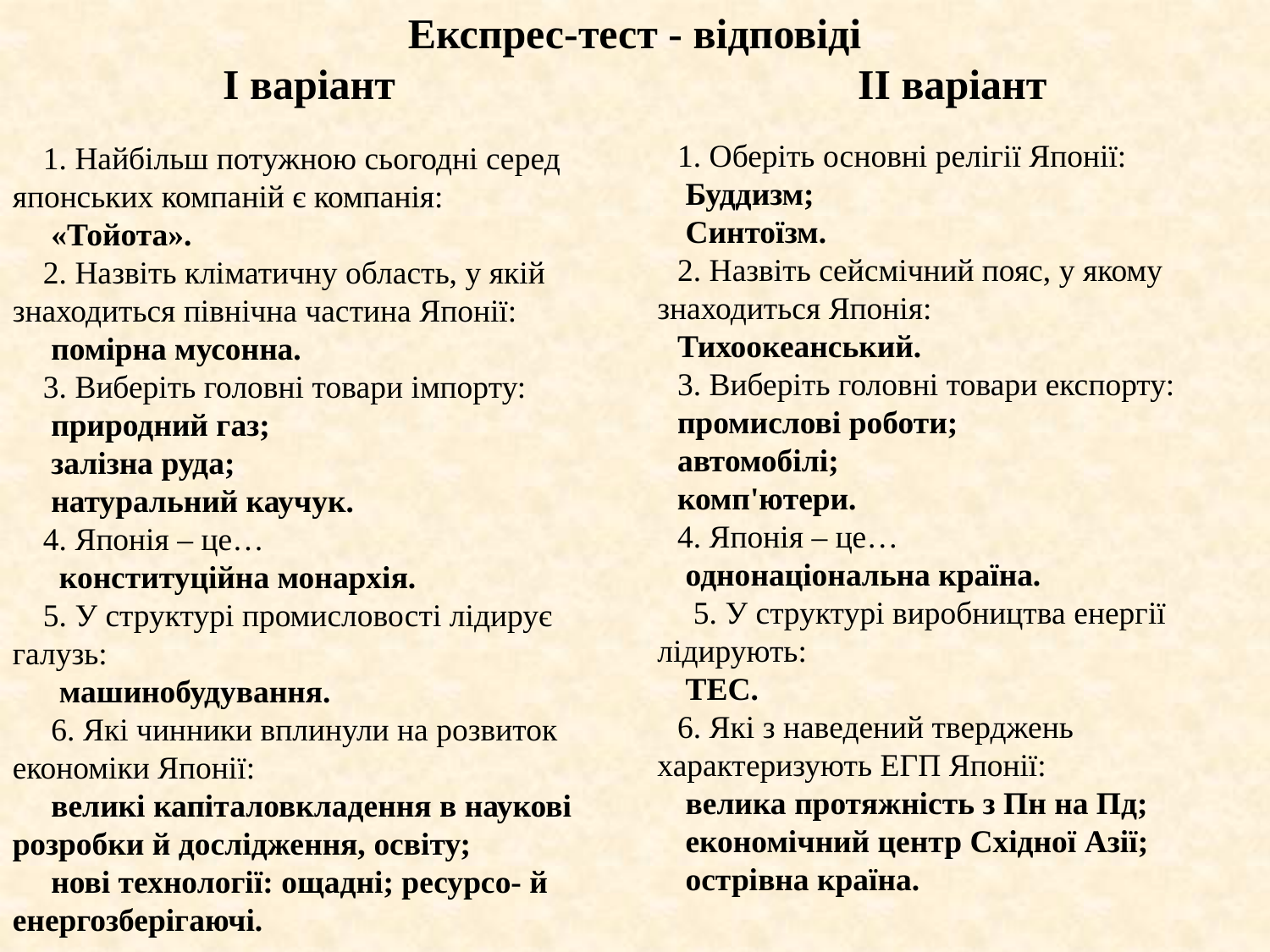

Експрес-тест - відповіді
І варіант 				ІІ варіант

1. Оберіть основні релігії Японії:
 Буддизм;
 Синтоїзм.
2. Назвіть сейсмічний пояс, у якому знаходиться Японія:
Тихоокеанський.
3. Виберіть головні товари експорту:
промислові роботи;
автомобілі;
комп'ютери.
4. Японія – це…
 однонаціональна країна.
  5. У структурі виробництва енергії лідирують:
 ТЕС.
6. Які з наведений тверджень характеризують ЕГП Японії:
 велика протяжність з Пн на Пд;
 економічний центр Східної Азії;
 острівна країна.
1. Найбільш потужною сьогодні серед японських компаній є компанія:
 «Тойота».
2. Назвіть кліматичну область, у якій знаходиться північна частина Японії:
 помірна мусонна.
3. Виберіть головні товари імпорту:
 природний газ;
 залізна руда;
 натуральний каучук.
4. Японія – це…
  конституційна монархія.
5. У структурі промисловості лідирує галузь:
  машинобудування.
 6. Які чинники вплинули на розвиток економіки Японії:
 великі капіталовкладення в наукові розробки й дослідження, освіту;
 нові технології: ощадні; ресурсо- й енергозберігаючі.